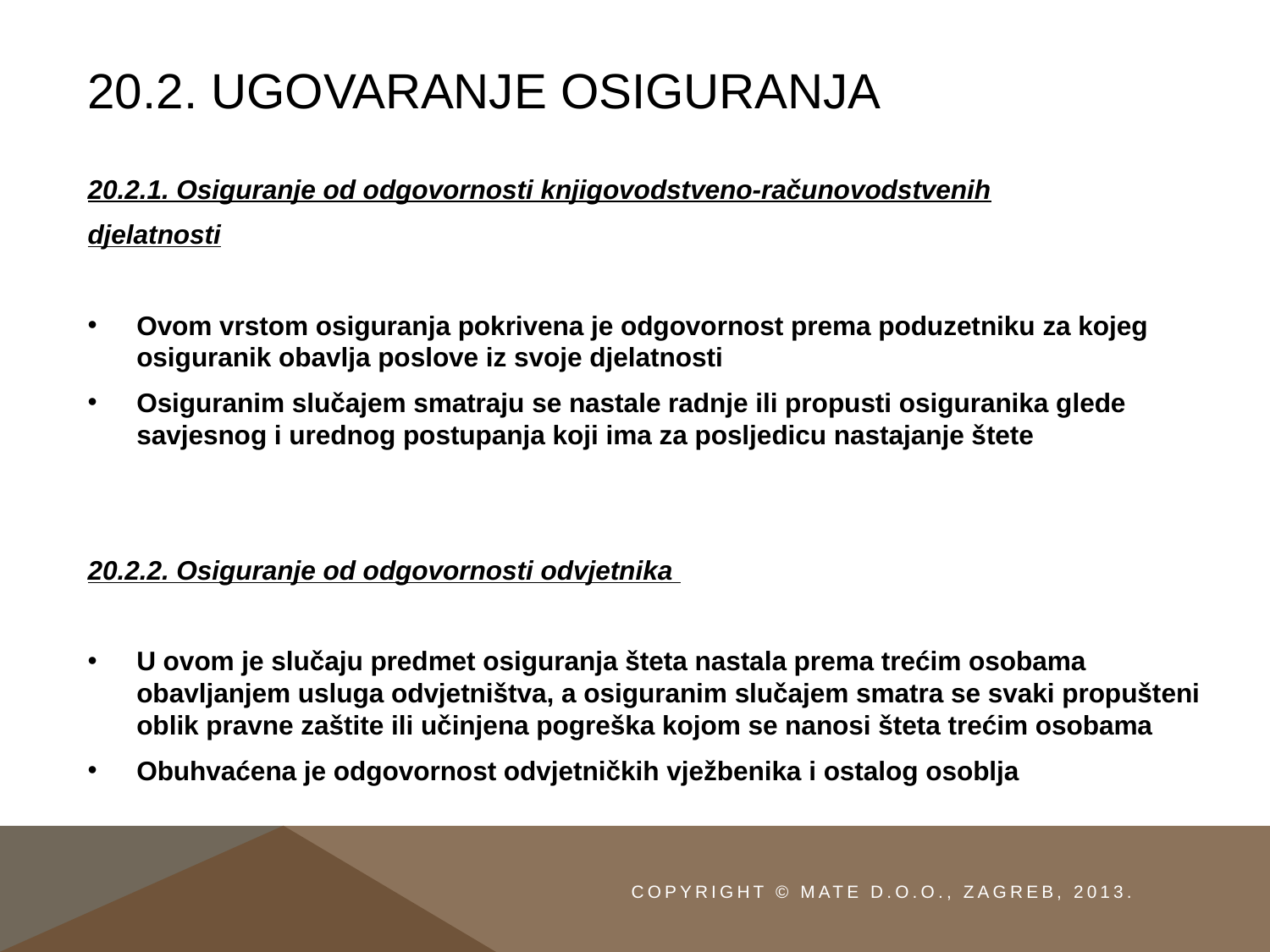

# 20.2. Ugovaranje osiguranja
20.2.1. Osiguranje od odgovornosti knjigovodstveno-računovodstvenih
djelatnosti

Ovom vrstom osiguranja pokrivena je odgovornost prema poduzetniku za kojeg osiguranik obavlja poslove iz svoje djelatnosti
Osiguranim slučajem smatraju se nastale radnje ili propusti osiguranika glede savjesnog i urednog postupanja koji ima za posljedicu nastajanje štete

20.2.2. Osiguranje od odgovornosti odvjetnika

U ovom je slučaju predmet osiguranja šteta nastala prema trećim osobama obavljanjem usluga odvjetništva, a osiguranim slučajem smatra se svaki propušteni oblik pravne zaštite ili učinjena pogreška kojom se nanosi šteta trećim osobama
Obuhvaćena je odgovornost odvjetničkih vježbenika i ostalog osoblja
Copyright © MATE d.o.o., Zagreb, 2013.